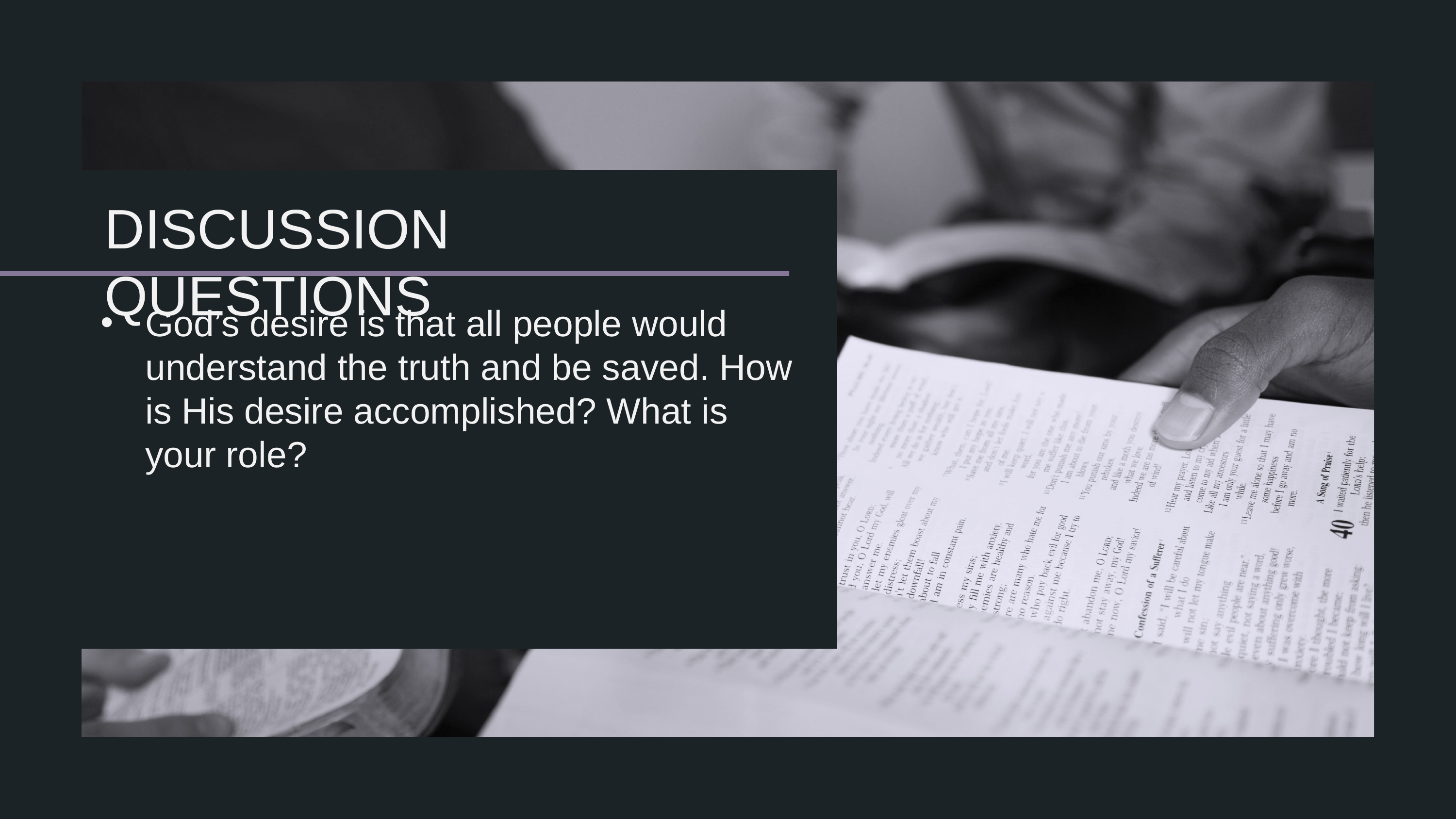

God’s desire is that all people would understand the truth and be saved. How is His desire accomplished? What is your role?